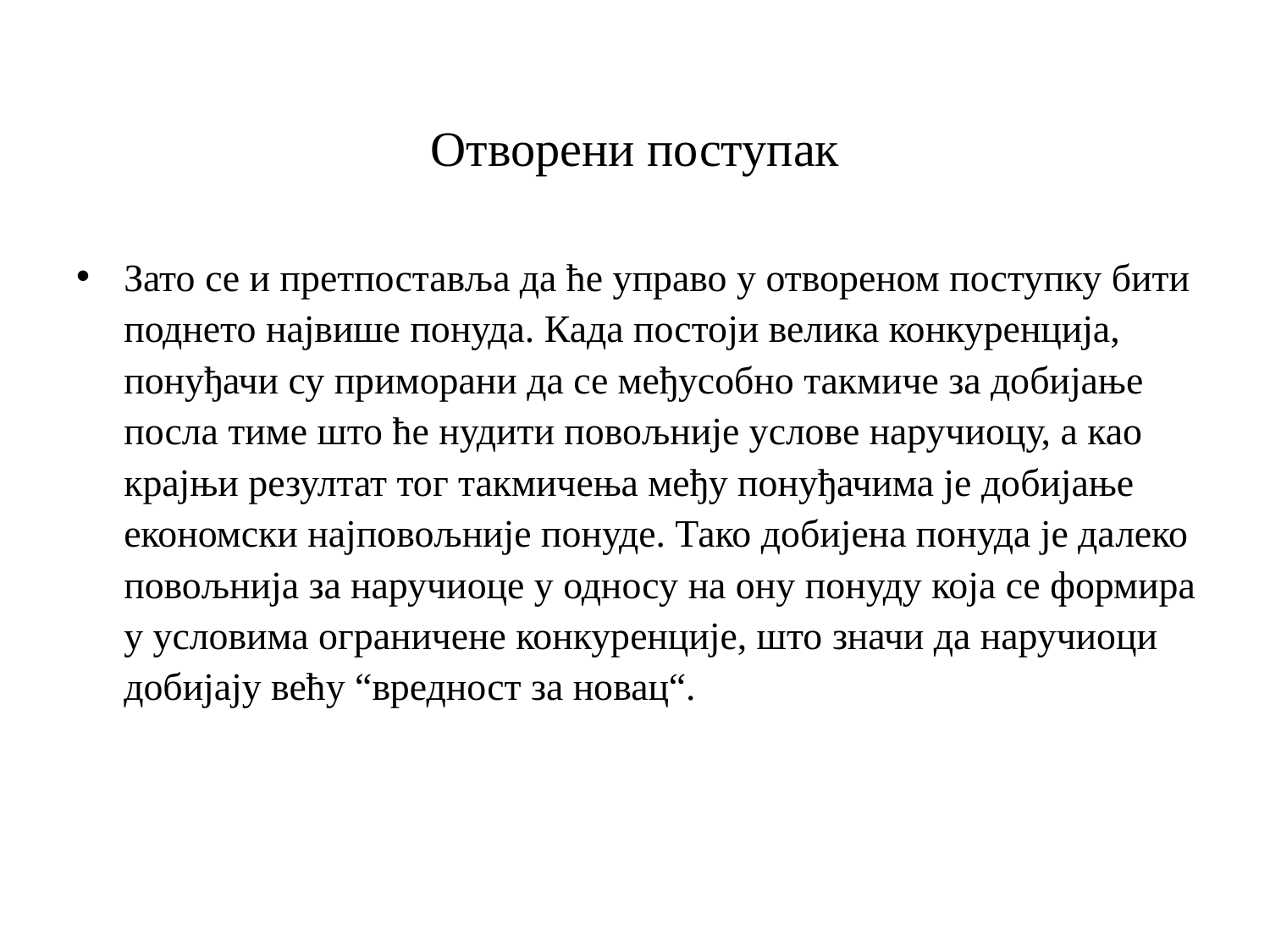

# Отворени поступак
Зато се и претпоставља да ће управо у отвореном поступку бити поднето највише понуда. Када постоји велика конкуренција, понуђачи су приморани да се међусобно такмиче за добијање посла тиме што ће нудити повољније услове наручиоцу, а као крајњи резултат тог такмичења међу понуђачима је добијање економски најповољније понуде. Тако добијена понуда је далеко повољнија за наручиоце у односу на ону понуду која се формира у условима ограничене конкуренције, што значи да наручиоци добијају већу “вредност за новац“.